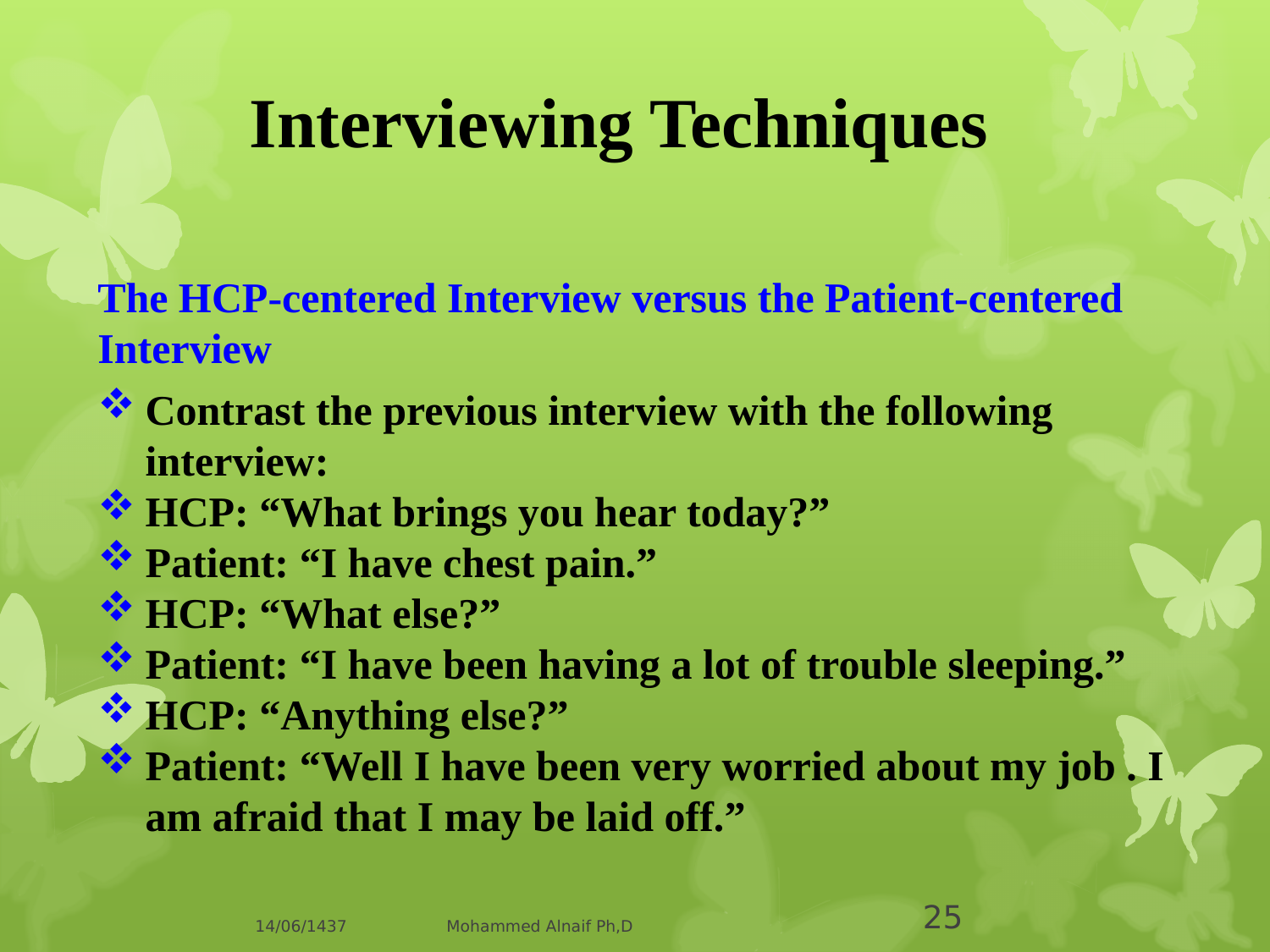

# Interviewing Techniques
The HCP-centered Interview versus the Patient-centered Interview
Contrast the previous interview with the following interview:
HCP: “What brings you hear today?”
Patient: “I have chest pain.”
HCP: “What else?”
Patient: “I have been having a lot of trouble sleeping.”
HCP: “Anything else?”
Patient: “Well I have been very worried about my job . I am afraid that I may be laid off.”
14/06/1437
Mohammed Alnaif Ph,D
25